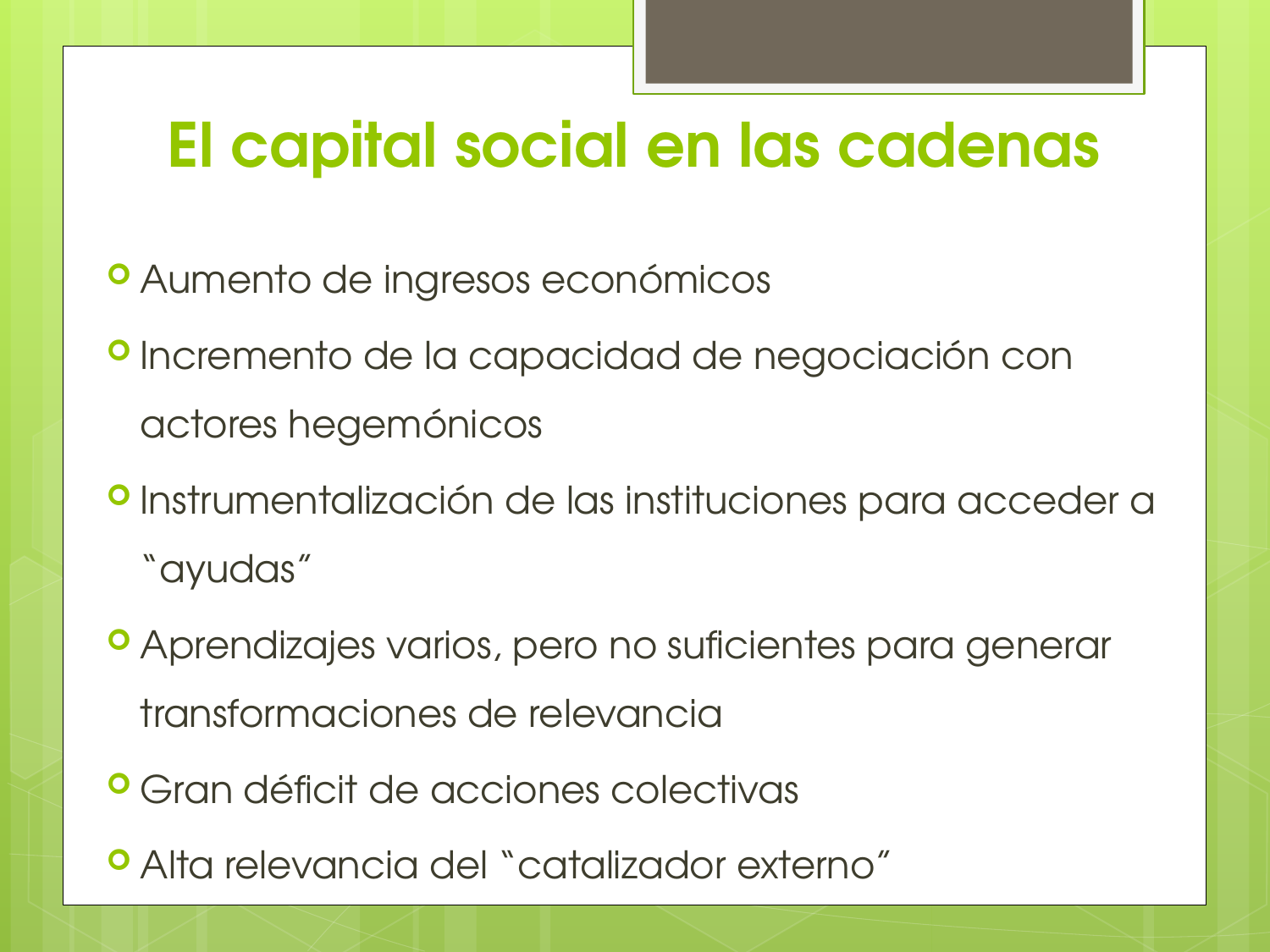

# El capital social en las cadenas
Aumento de ingresos económicos
Incremento de la capacidad de negociación con actores hegemónicos
Instrumentalización de las instituciones para acceder a “ayudas”
Aprendizajes varios, pero no suficientes para generar transformaciones de relevancia
Gran déficit de acciones colectivas
Alta relevancia del “catalizador externo”